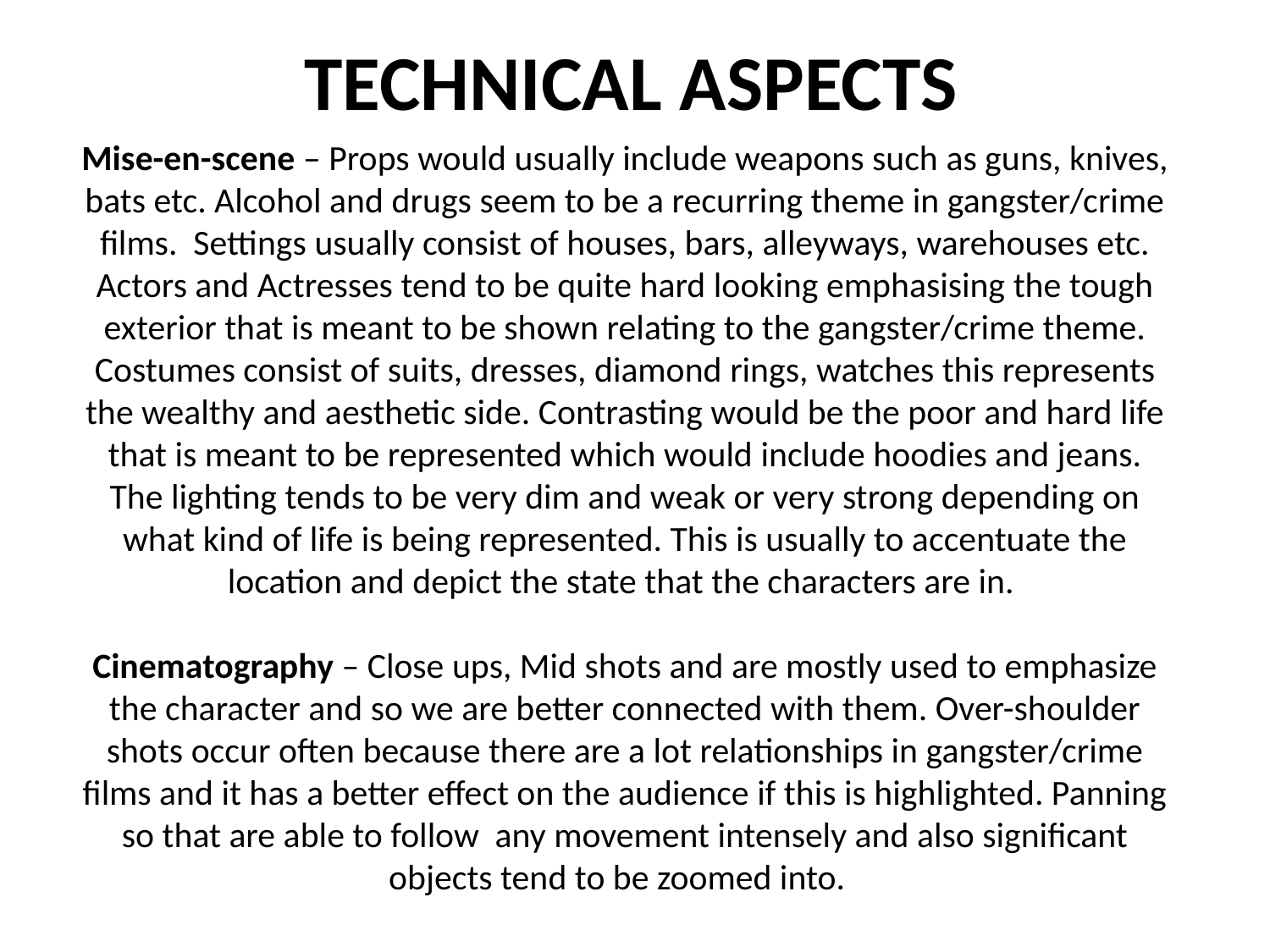

# TECHNICAL ASPECTS
Mise-en-scene – Props would usually include weapons such as guns, knives, bats etc. Alcohol and drugs seem to be a recurring theme in gangster/crime films.  Settings usually consist of houses, bars, alleyways, warehouses etc. Actors and Actresses tend to be quite hard looking emphasising the tough exterior that is meant to be shown relating to the gangster/crime theme. Costumes consist of suits, dresses, diamond rings, watches this represents the wealthy and aesthetic side. Contrasting would be the poor and hard life that is meant to be represented which would include hoodies and jeans.
The lighting tends to be very dim and weak or very strong depending on what kind of life is being represented. This is usually to accentuate the location and depict the state that the characters are in.

Cinematography – Close ups, Mid shots and are mostly used to emphasize the character and so we are better connected with them. Over-shoulder shots occur often because there are a lot relationships in gangster/crime films and it has a better effect on the audience if this is highlighted. Panning so that are able to follow  any movement intensely and also significant objects tend to be zoomed into.